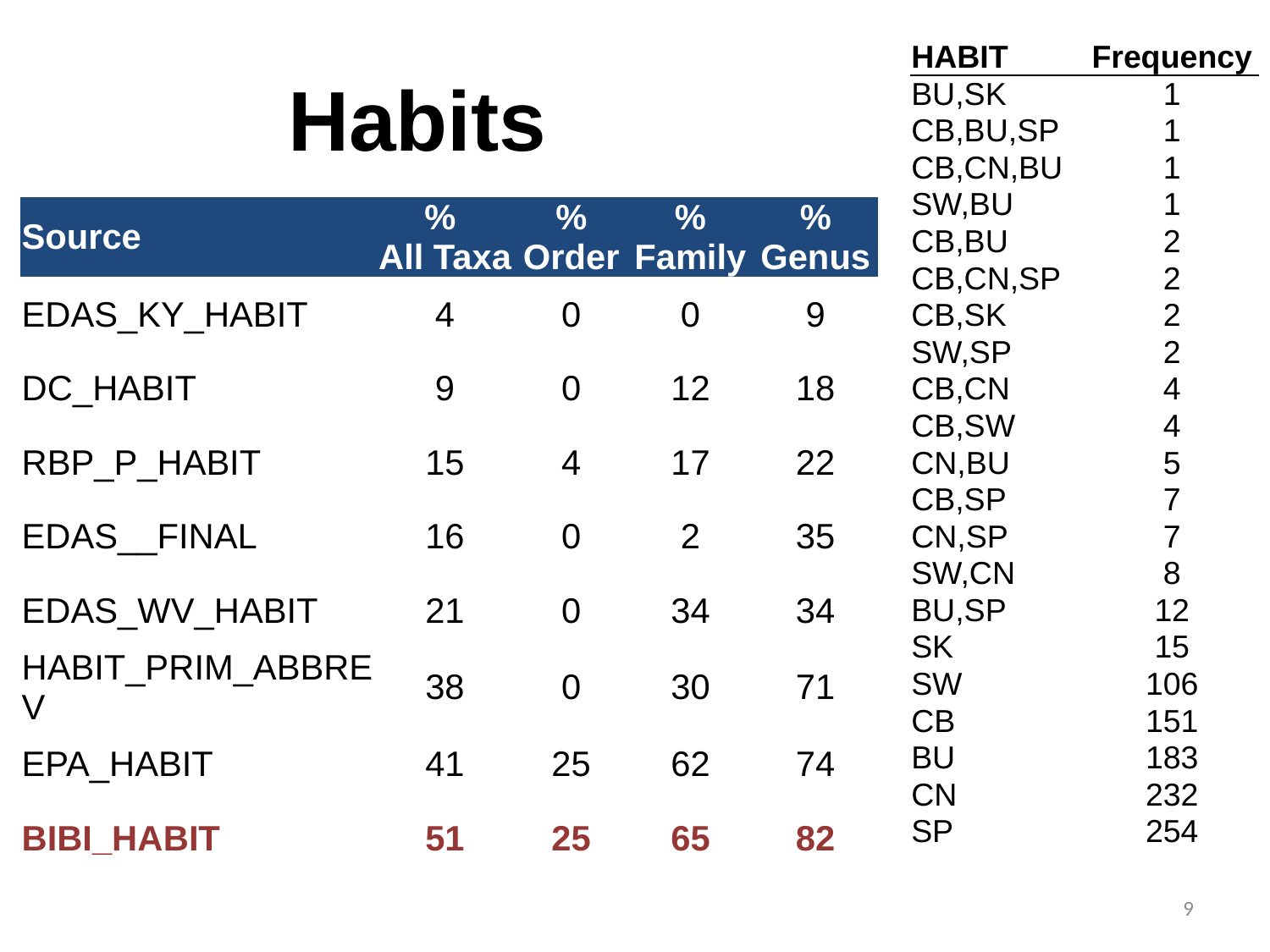

# Habits
| HABIT | Frequency |
| --- | --- |
| BU,SK | 1 |
| CB,BU,SP | 1 |
| CB,CN,BU | 1 |
| SW,BU | 1 |
| CB,BU | 2 |
| CB,CN,SP | 2 |
| CB,SK | 2 |
| SW,SP | 2 |
| CB,CN | 4 |
| CB,SW | 4 |
| CN,BU | 5 |
| CB,SP | 7 |
| CN,SP | 7 |
| SW,CN | 8 |
| BU,SP | 12 |
| SK | 15 |
| SW | 106 |
| CB | 151 |
| BU | 183 |
| CN | 232 |
| SP | 254 |
| Source | % All Taxa | % Order | % Family | % Genus |
| --- | --- | --- | --- | --- |
| EDAS\_KY\_HABIT | 4 | 0 | 0 | 9 |
| DC\_HABIT | 9 | 0 | 12 | 18 |
| RBP\_P\_HABIT | 15 | 4 | 17 | 22 |
| EDAS\_\_FINAL | 16 | 0 | 2 | 35 |
| EDAS\_WV\_HABIT | 21 | 0 | 34 | 34 |
| HABIT\_PRIM\_ABBREV | 38 | 0 | 30 | 71 |
| EPA\_HABIT | 41 | 25 | 62 | 74 |
| BIBI\_HABIT | 51 | 25 | 65 | 82 |
9